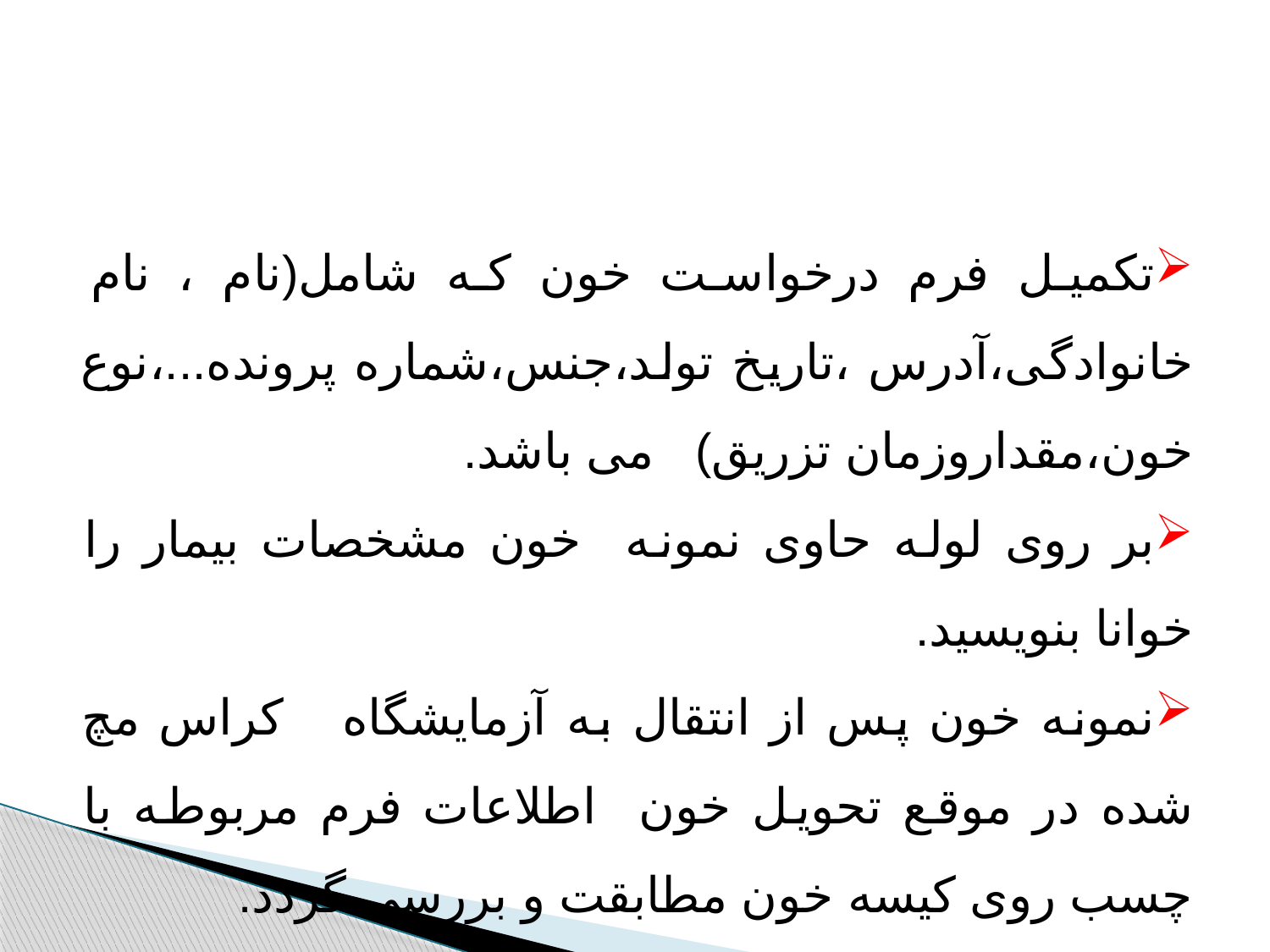

#
تکمیل فرم درخواست خون که شامل(نام ، نام خانوادگی،آدرس ،تاریخ تولد،جنس،شماره پرونده...،نوع خون،مقداروزمان تزریق)   می باشد.
بر روی لوله حاوی نمونه  خون مشخصات بیمار را خوانا بنویسید.
نمونه خون پس از انتقال به آزمایشگاه   کراس مچ شده در موقع تحویل خون  اطلاعات فرم مربوطه با چسب روی کیسه خون مطابقت و بررسی گردد.